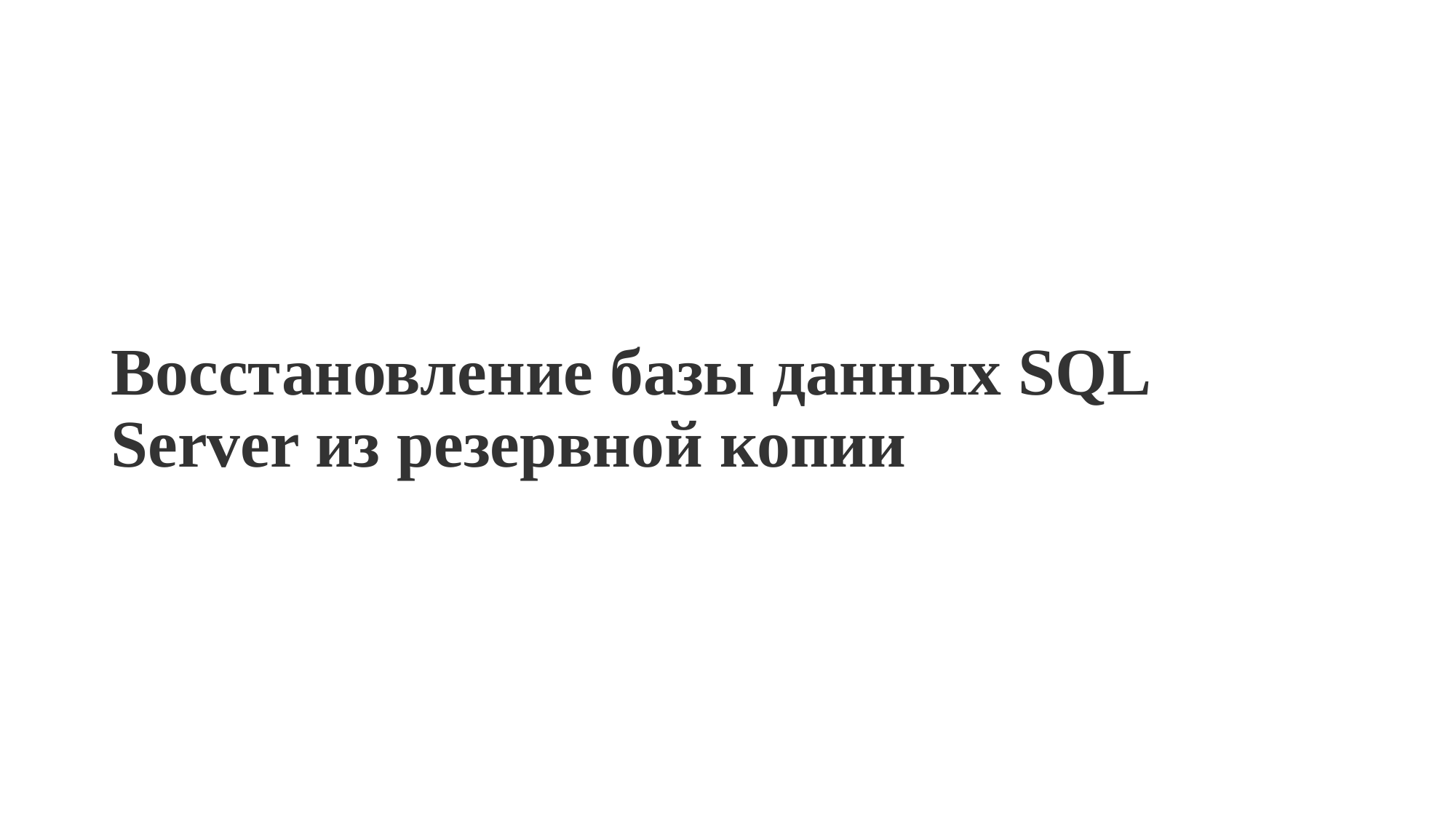

# Восстановление базы данных SQL Server из резервной копии